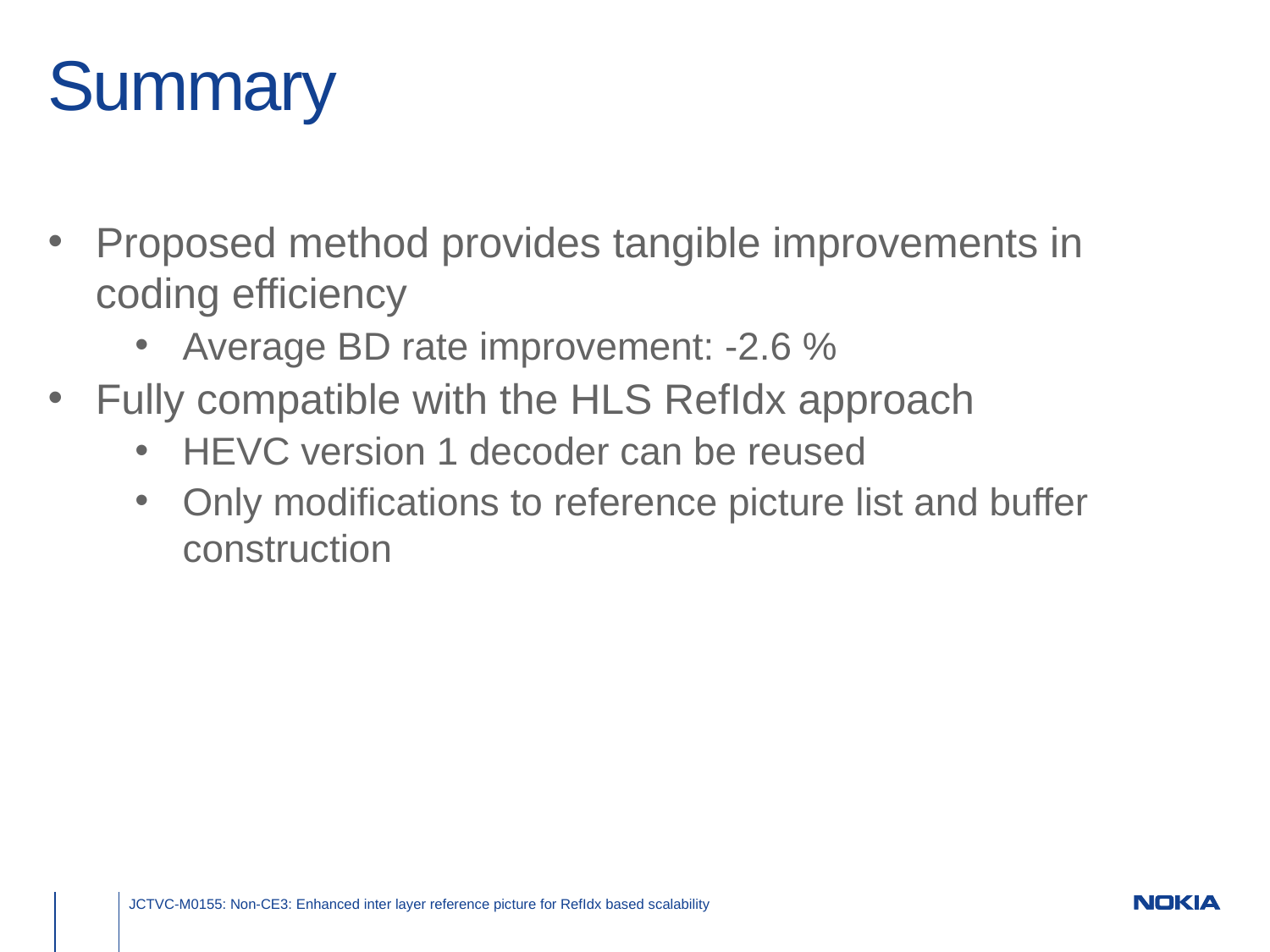

# Summary
Proposed method provides tangible improvements in coding efficiency
Average BD rate improvement: -2.6 %
Fully compatible with the HLS RefIdx approach
HEVC version 1 decoder can be reused
Only modifications to reference picture list and buffer construction

JCTVC-M0155: Non-CE3: Enhanced inter layer reference picture for RefIdx based scalability